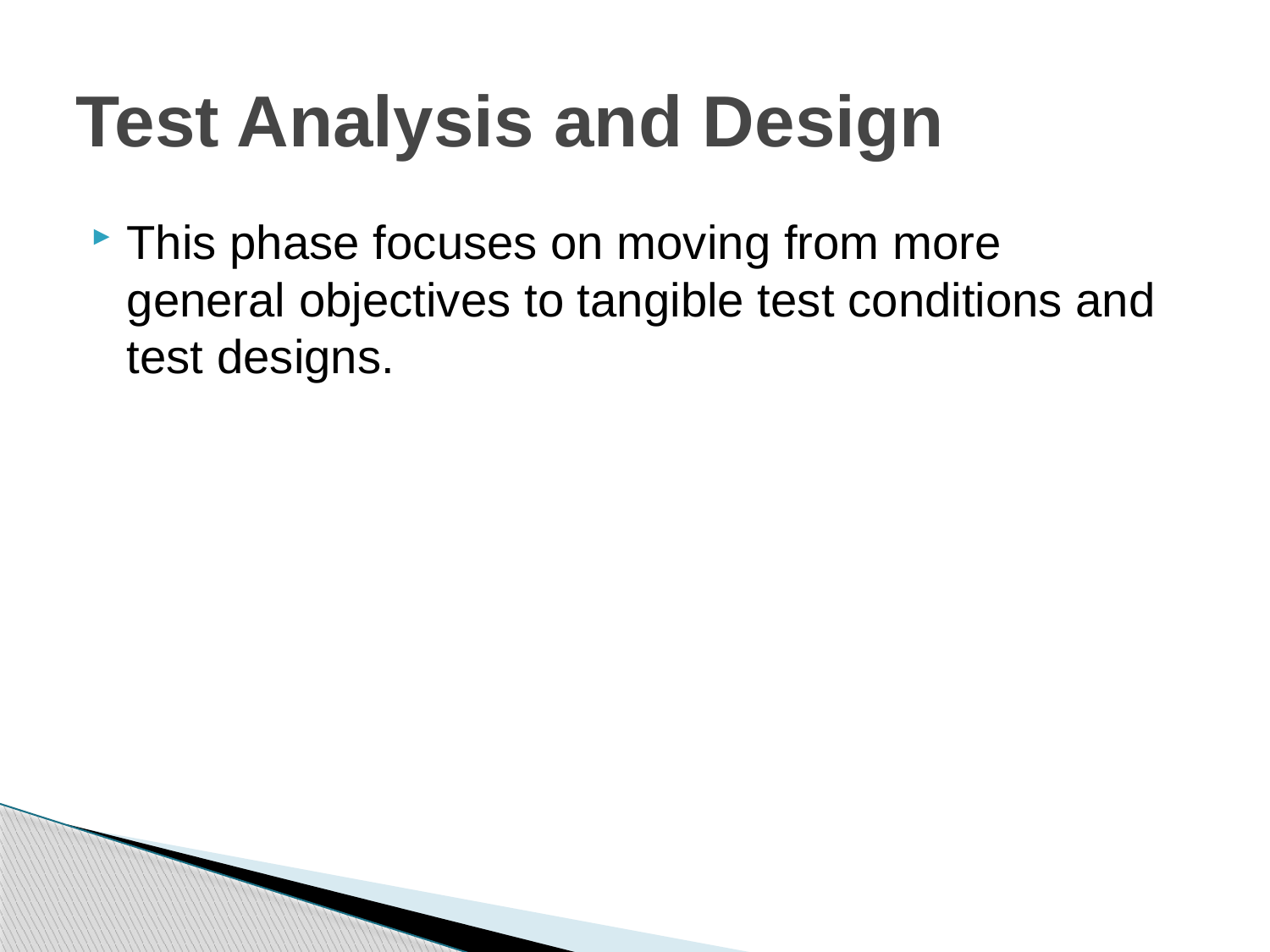

# Test Analysis and Design
This phase focuses on moving from more general objectives to tangible test conditions and test designs.